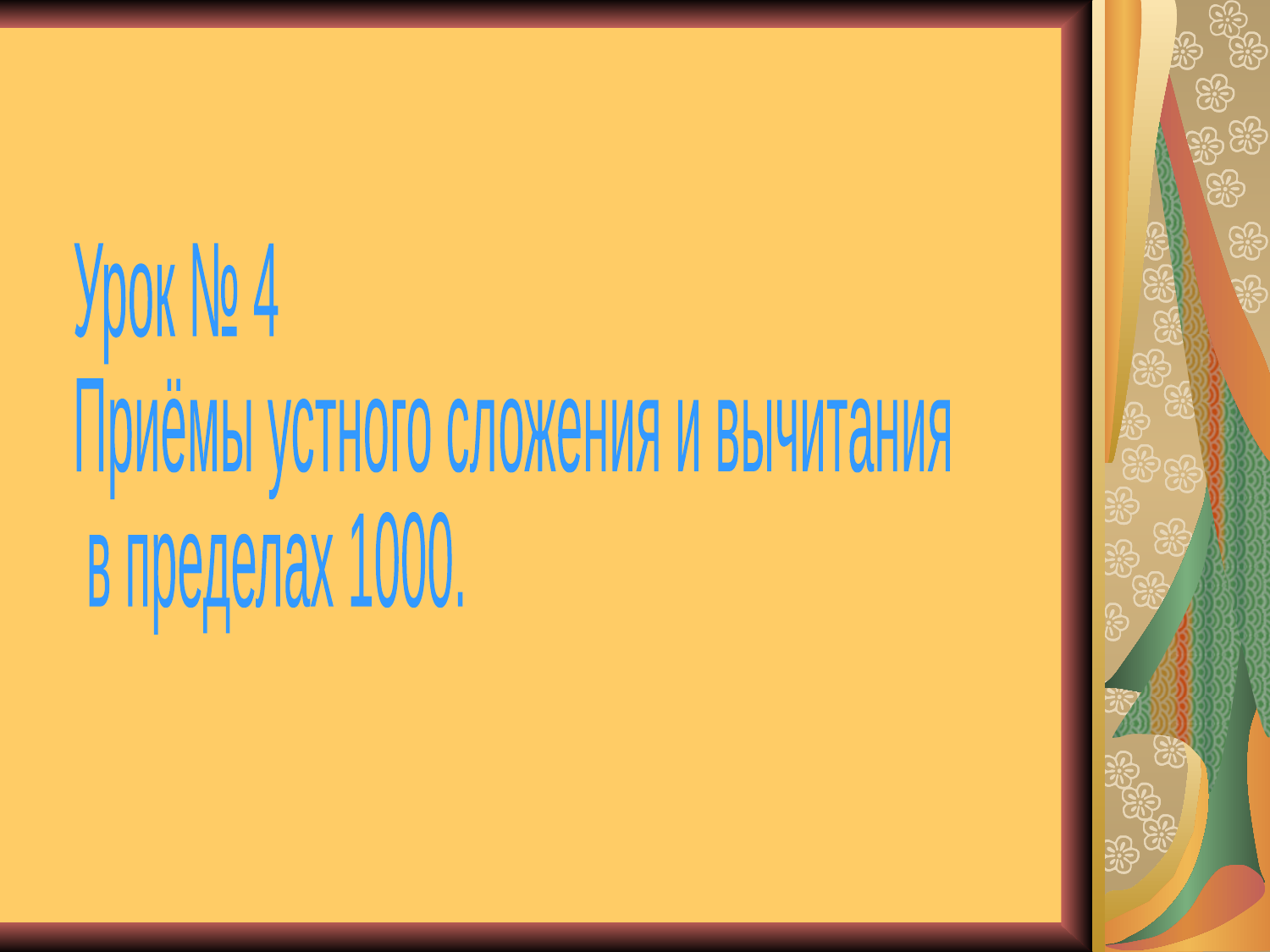

Урок № 4
Приёмы устного сложения и вычитания
 в пределах 1000.